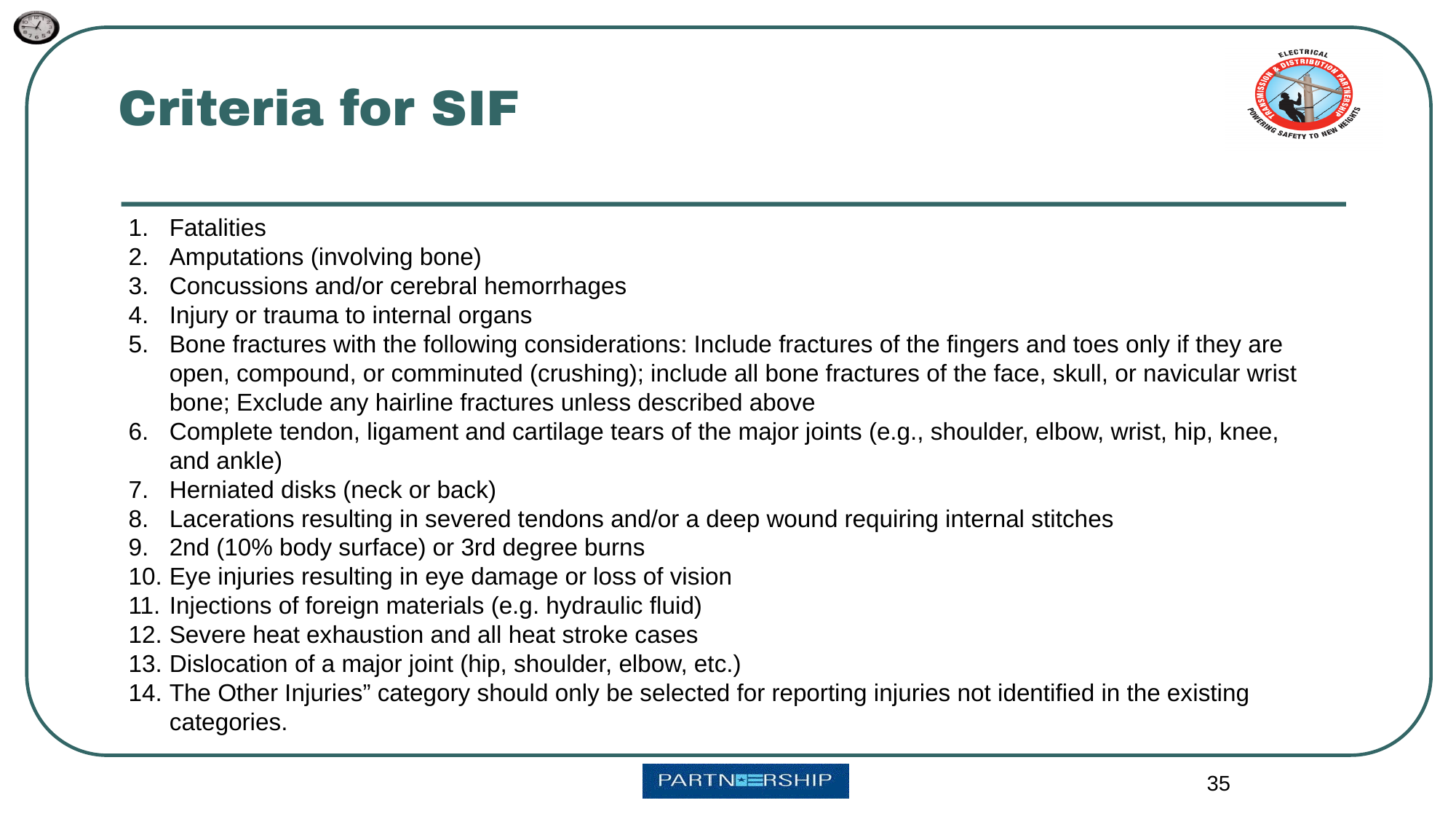

Criteria for SIF
Fatalities
Amputations (involving bone)
Concussions and/or cerebral hemorrhages
Injury or trauma to internal organs
Bone fractures with the following considerations: Include fractures of the fingers and toes only if they are open, compound, or comminuted (crushing); include all bone fractures of the face, skull, or navicular wrist bone; Exclude any hairline fractures unless described above
Complete tendon, ligament and cartilage tears of the major joints (e.g., shoulder, elbow, wrist, hip, knee, and ankle)
Herniated disks (neck or back)
Lacerations resulting in severed tendons and/or a deep wound requiring internal stitches
2nd (10% body surface) or 3rd degree burns
Eye injuries resulting in eye damage or loss of vision
Injections of foreign materials (e.g. hydraulic fluid)
Severe heat exhaustion and all heat stroke cases
Dislocation of a major joint (hip, shoulder, elbow, etc.)
The Other Injuries” category should only be selected for reporting injuries not identified in the existing categories.

35